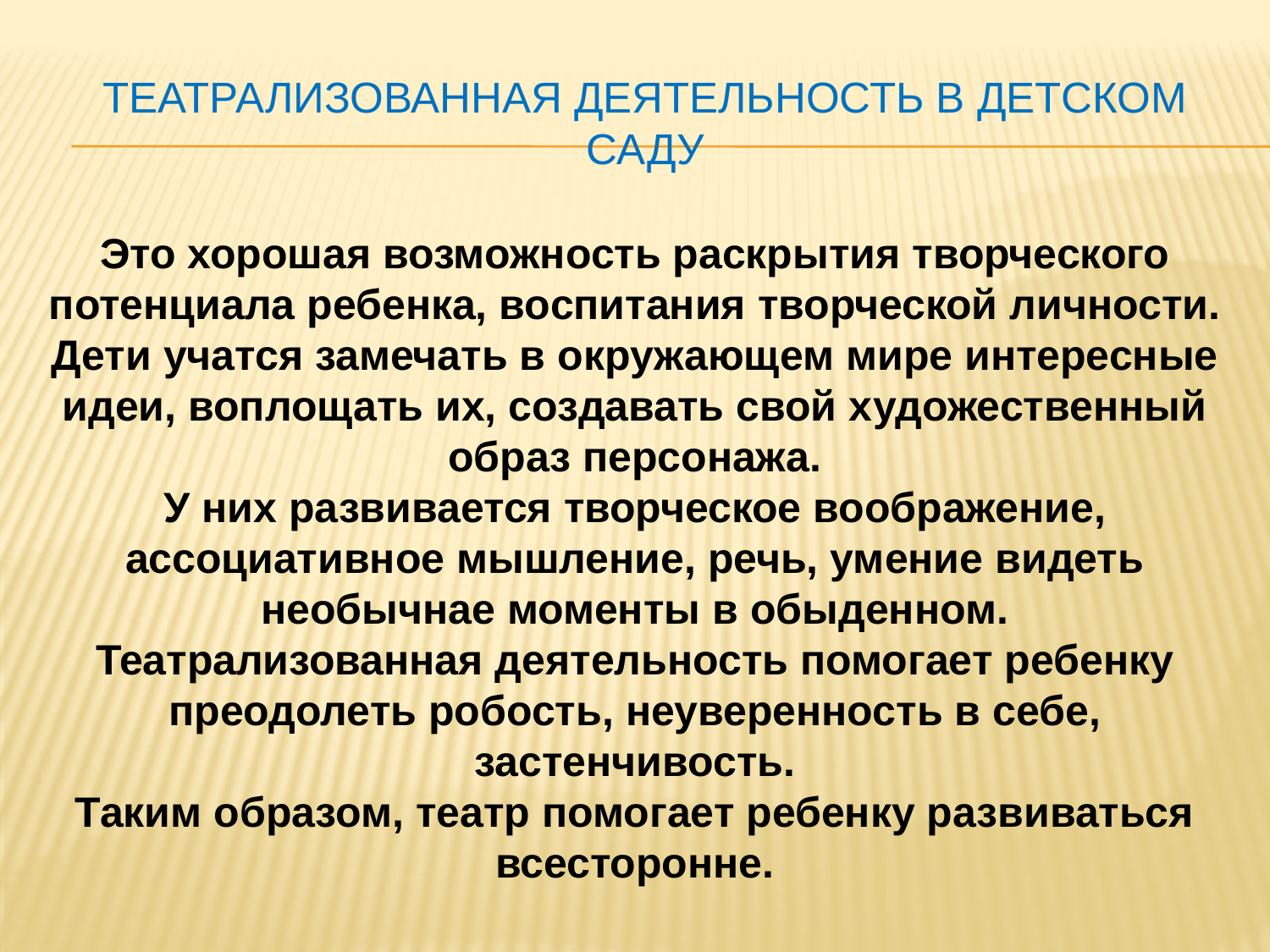

# Театрализованная деятельность в детском саду
Это хорошая возможность раскрытия творческого потенциала ребенка, воспитания творческой личности. Дети учатся замечать в окружающем мире интересные идеи, воплощать их, создавать свой художественный образ персонажа.
У них развивается творческое воображение, ассоциативное мышление, речь, умение видеть необычнае моменты в обыденном.
Театрализованная деятельность помогает ребенку преодолеть робость, неуверенность в себе, застенчивость.
Таким образом, театр помогает ребенку развиваться всесторонне.